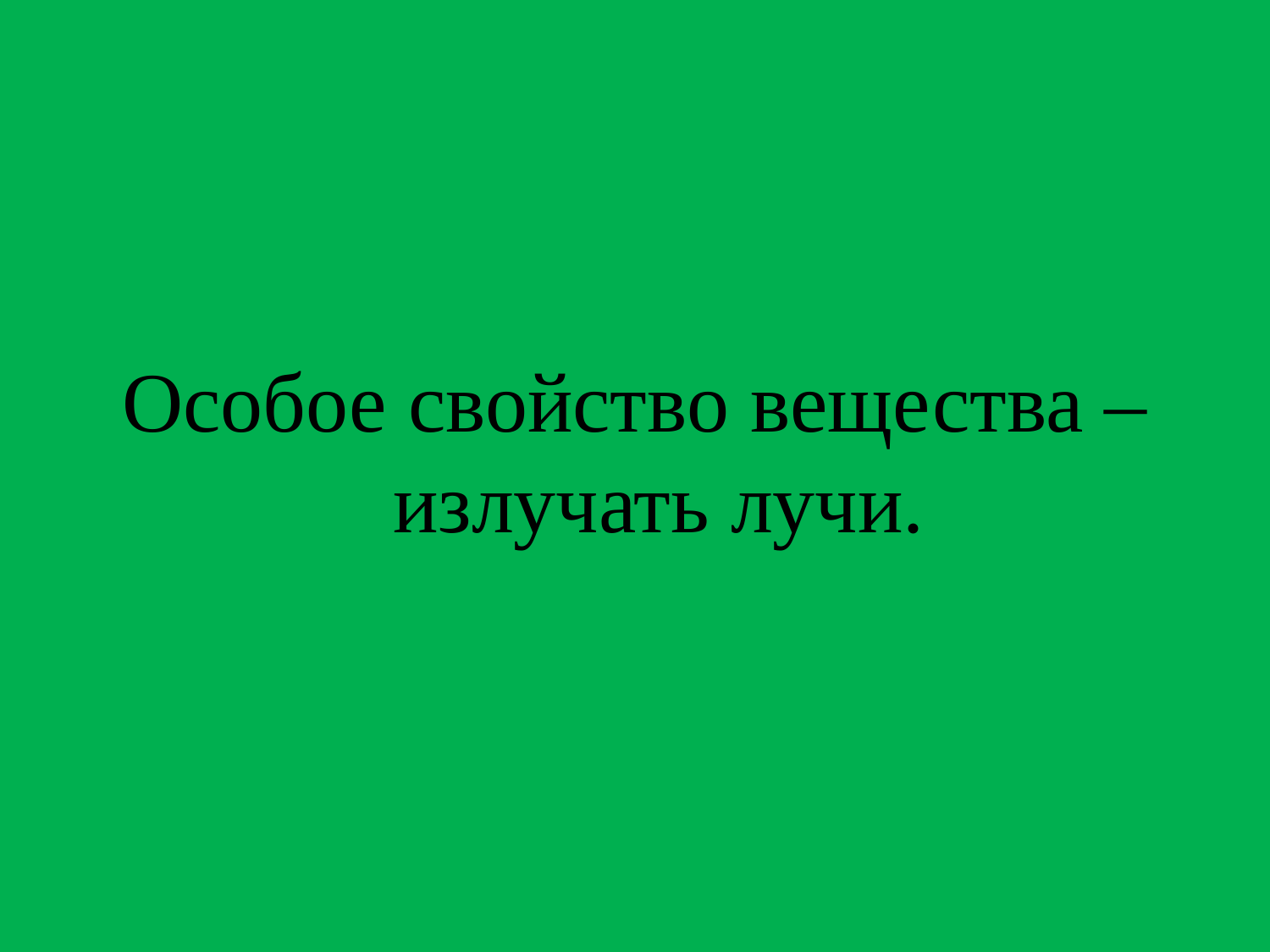

#

Особое свойство вещества – излучать лучи.